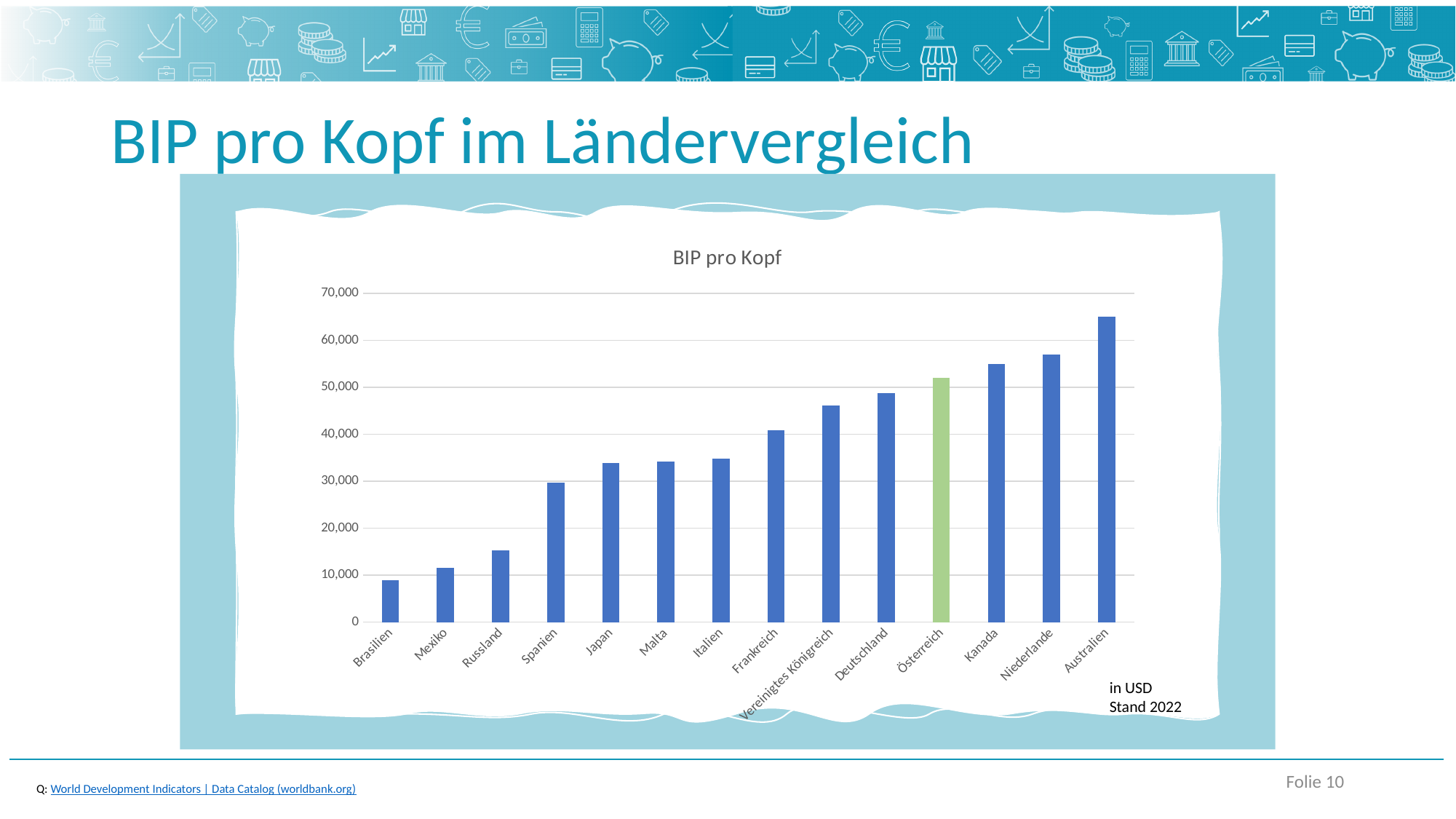

# BIP pro Kopf im Ländervergleich

### Chart: BIP pro Kopf

| Category |  |
|---|---|
| Brasilien | 8917.67 |
| Mexiko | 11496.52 |
| Russland | 15270.71 |
| Spanien | 29674.54 |
| Japan | 33823.57 |
| Malta | 34127.51 |
| Italien | 34776.42 |
| Frankreich | 40886.25 |
| Vereinigtes Königreich | 46125.26 |
| Deutschland | 48717.99 |
| Österreich | 52084.68 |
| Kanada | 54917.66 |
| Niederlande | 57025.01 |
| Australien | 65099.85 |
in USD
Stand 2022
Folie 10
Q: World Development Indicators | Data Catalog (worldbank.org)